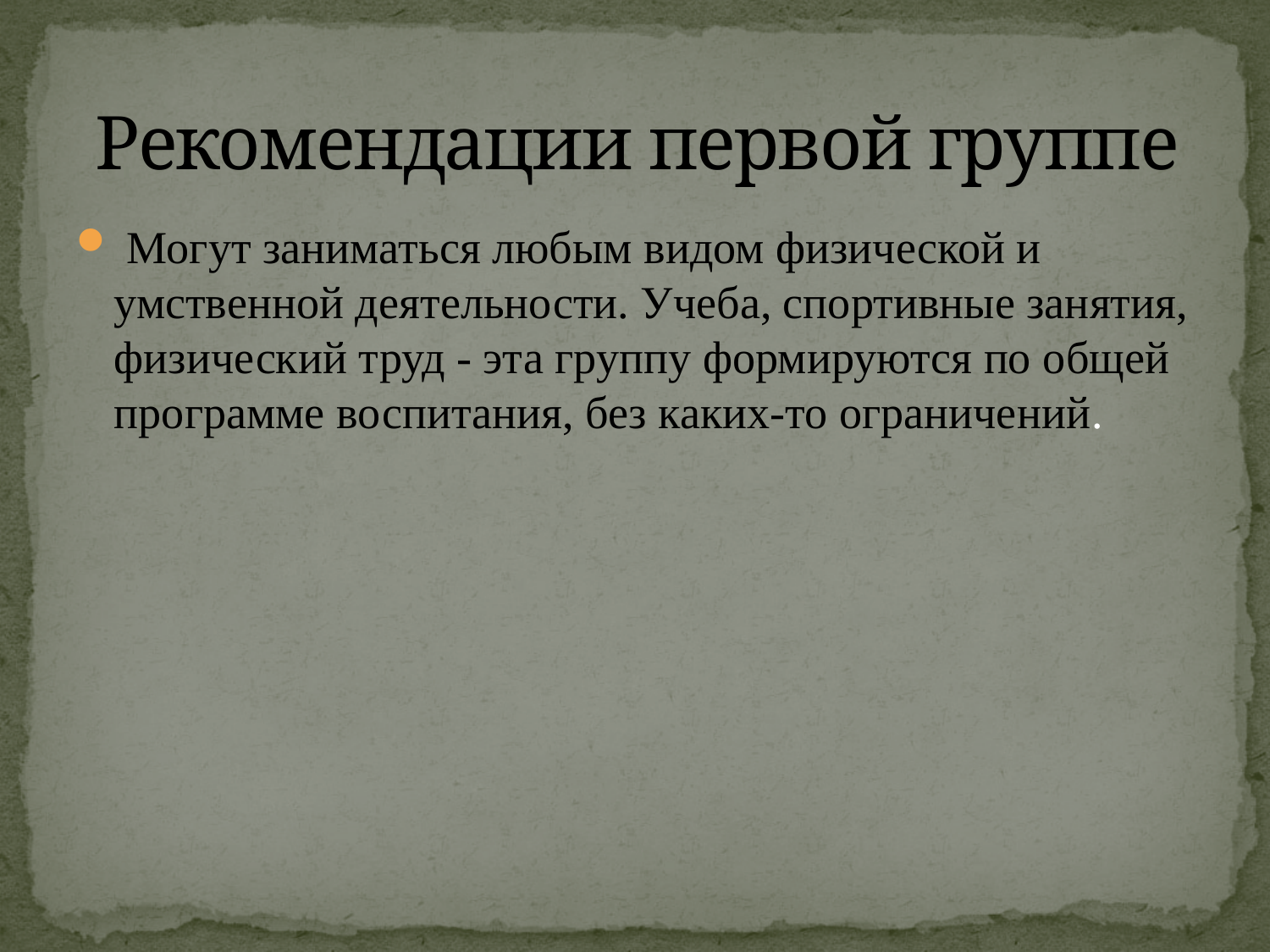

# Рекомендации первой группе
 Могут заниматься любым видом физической и умственной деятельности. Учеба, спортивные занятия, физический труд - эта группу формируются по общей программе воспитания, без каких-то ограничений.